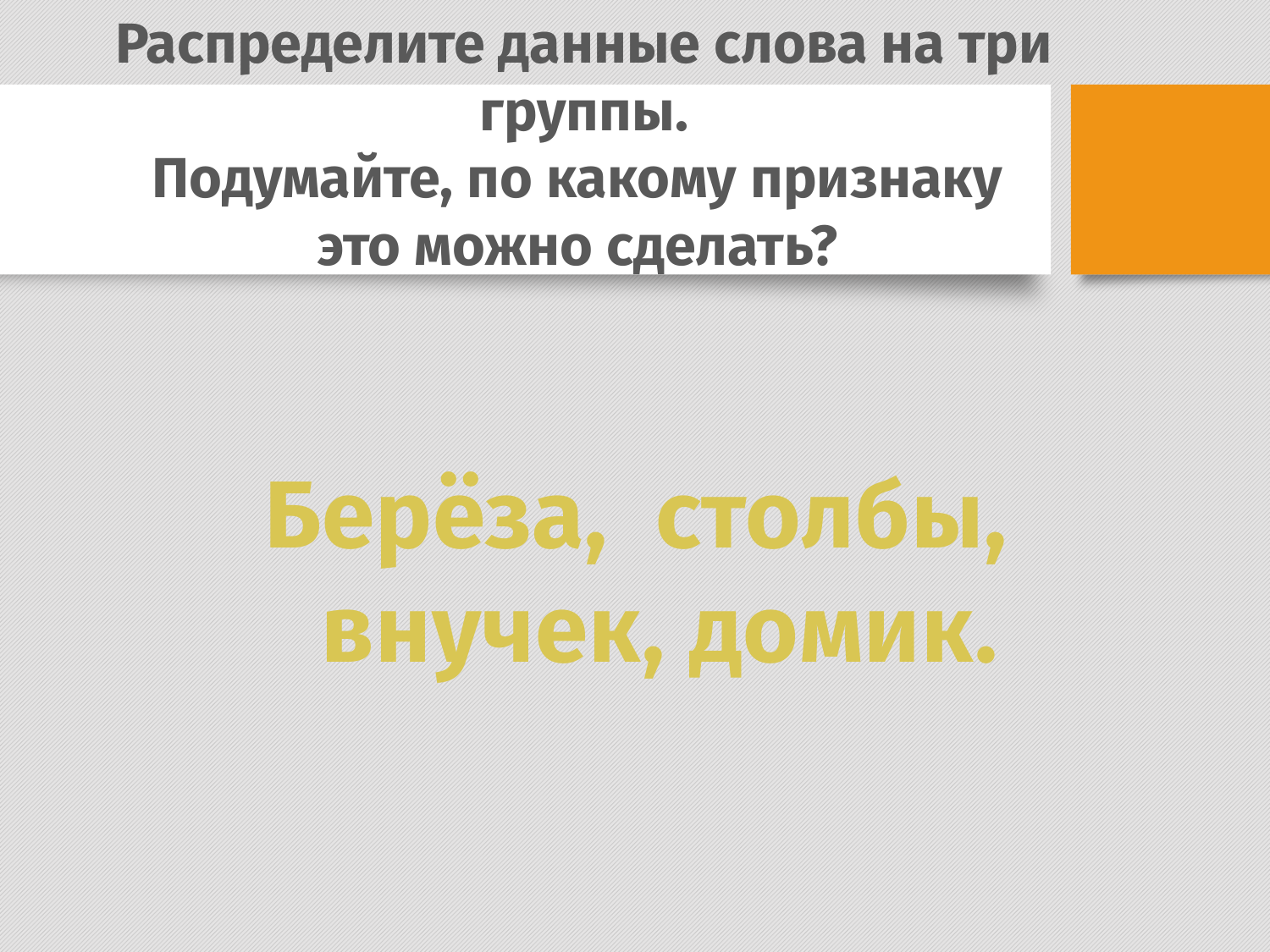

Распределите данные слова на три группы.
Подумайте, по какому признаку
это можно сделать?

Берёза,  столбы,
 внучек, домик.